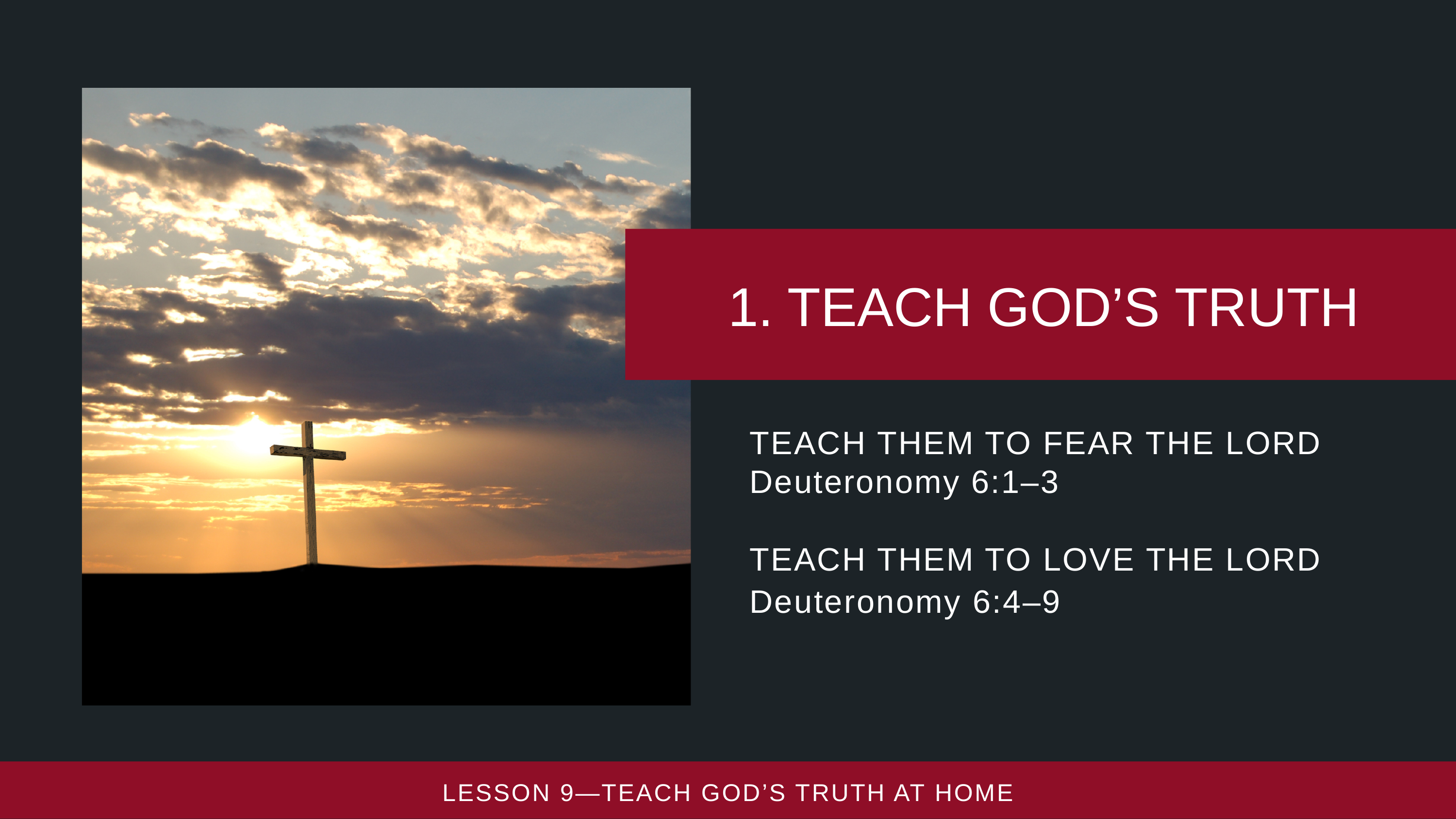

TEACH THEM TO FEAR THE LORD
Deuteronomy 6:1–3
TEACH THEM TO LOVE THE LORD
Deuteronomy 6:4–9